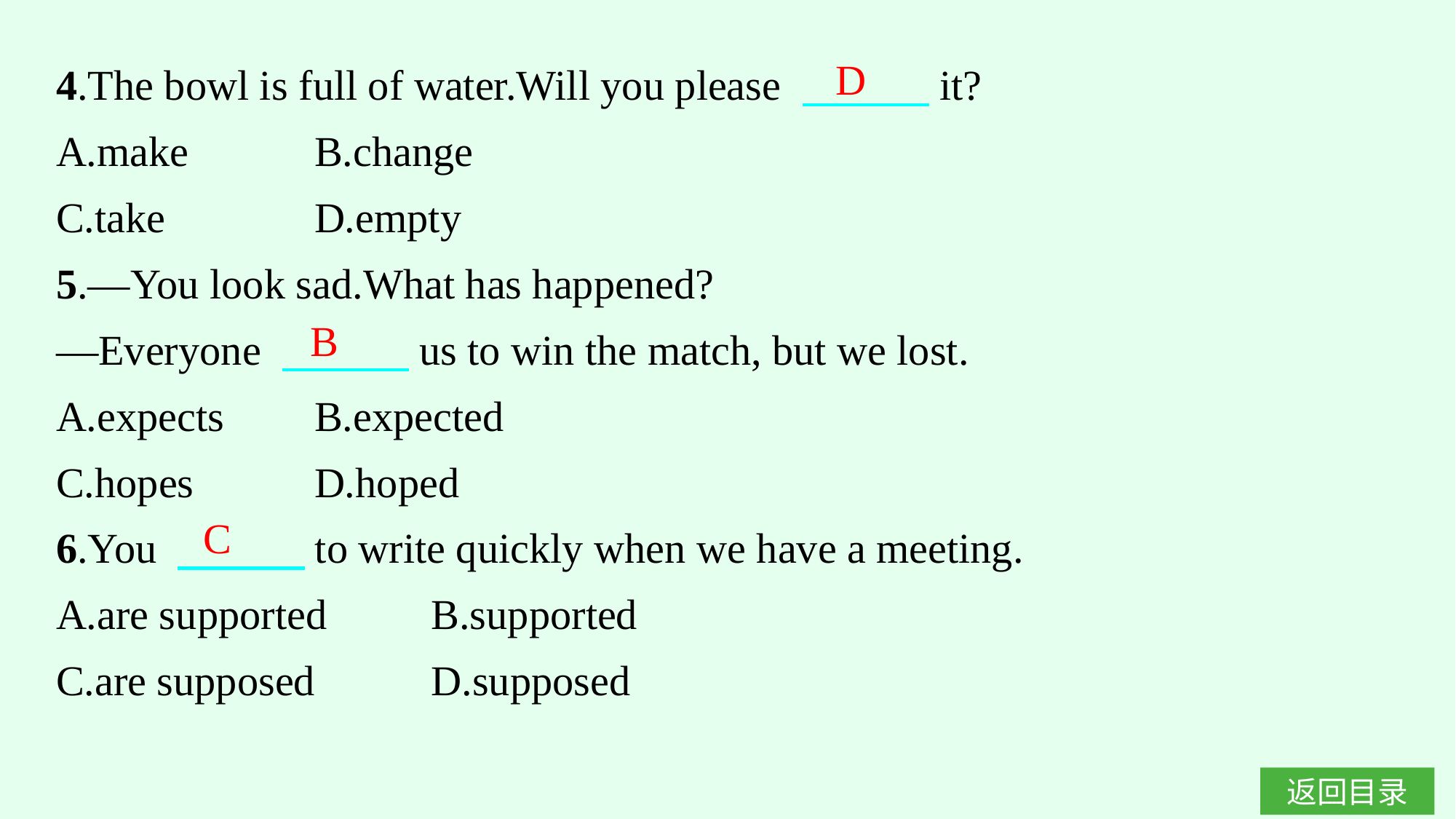

4.The bowl is full of water.Will you please 　　　it?
A.make		B.change
C.take		D.empty
5.—You look sad.What has happened?
—Everyone 　　　us to win the match, but we lost.
A.expects	B.expected
C.hopes		D.hoped
6.You 　　　to write quickly when we have a meeting.
A.are supported	B.supported
C.are supposed	D.supposed
D
B
C